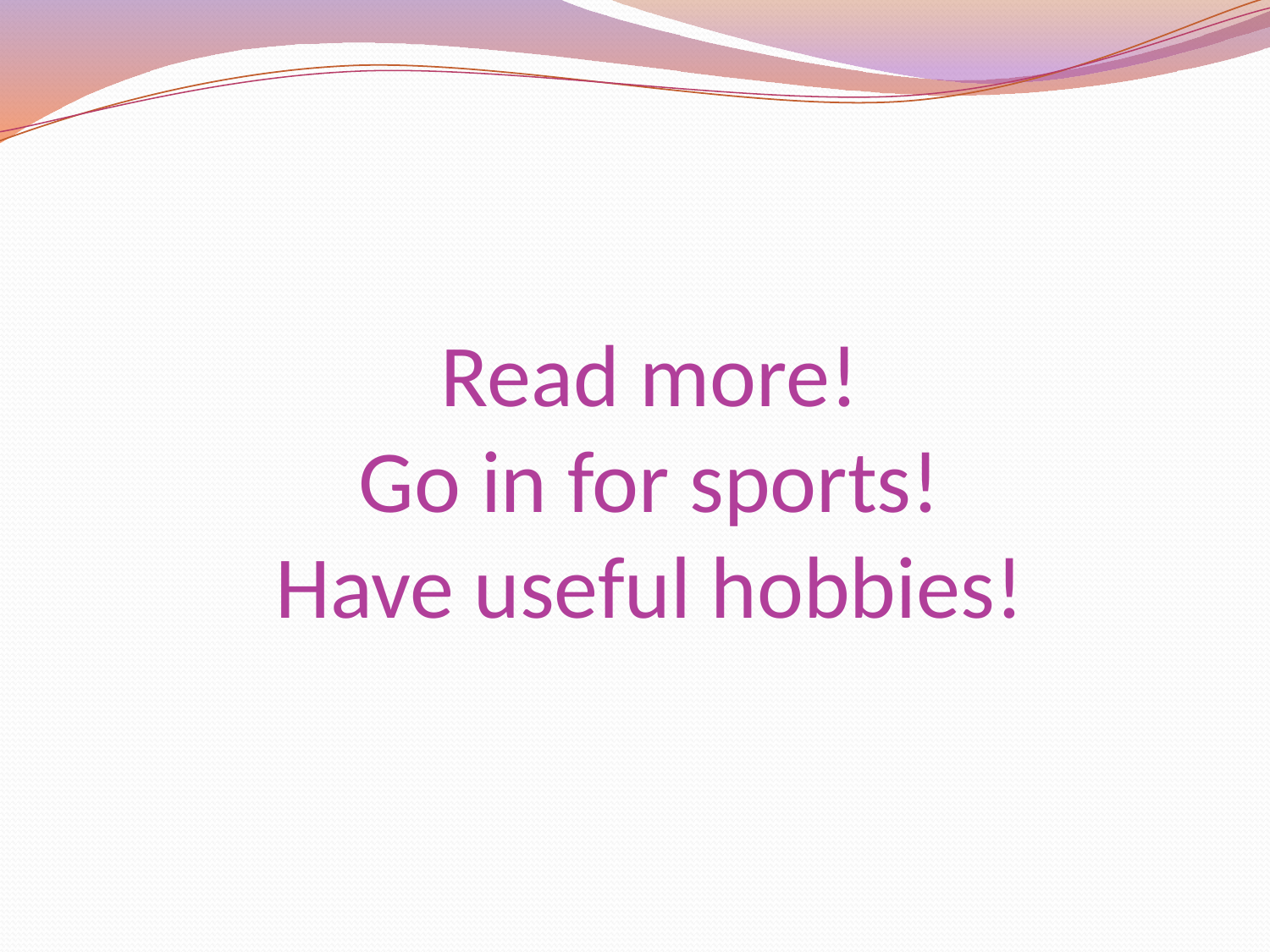

# Read more! Go in for sports! Have useful hobbies!